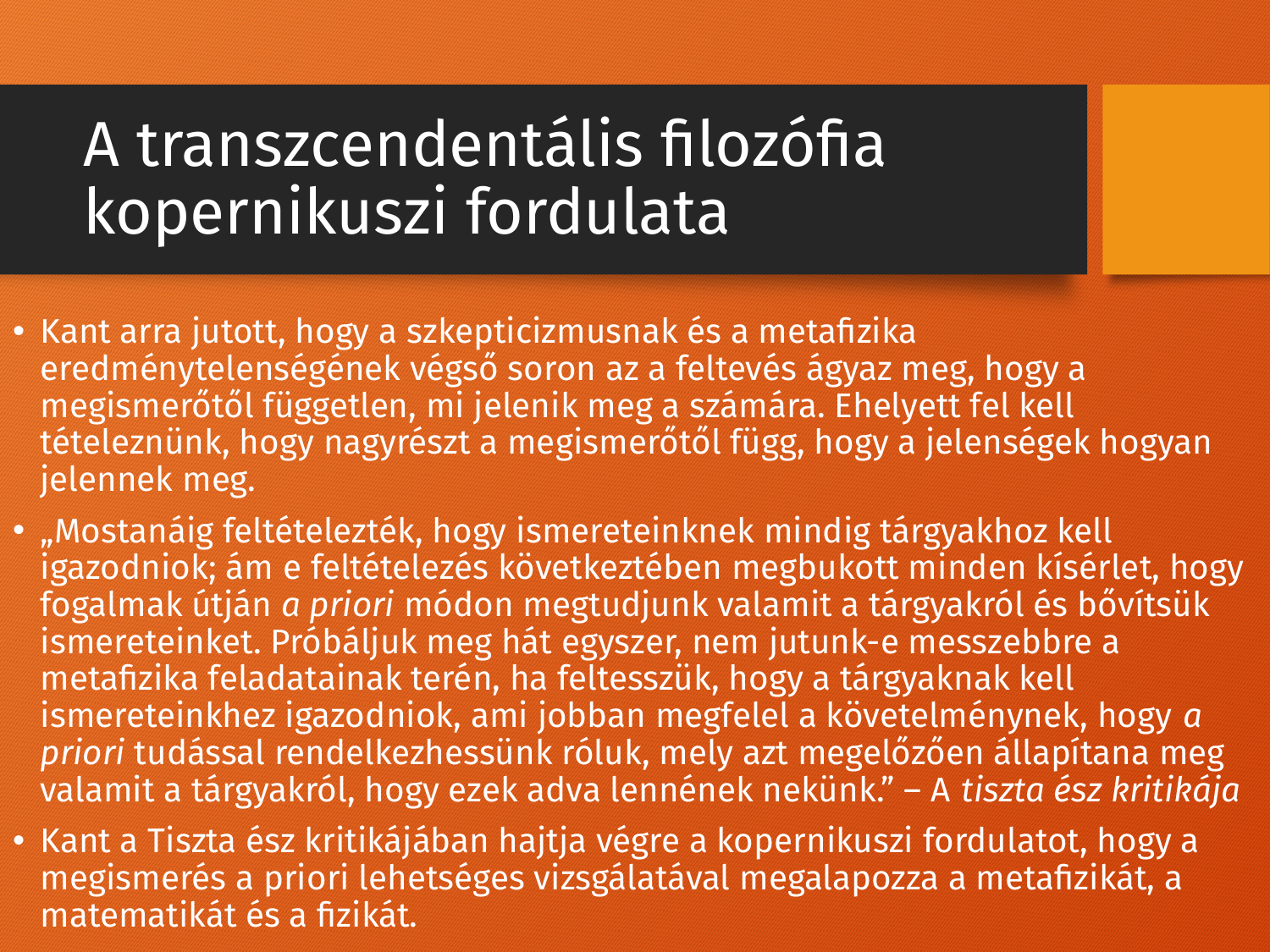

# A transzcendentális filozófia kopernikuszi fordulata
Kant arra jutott, hogy a szkepticizmusnak és a metafizika eredménytelenségének végső soron az a feltevés ágyaz meg, hogy a megismerőtől független, mi jelenik meg a számára. Ehelyett fel kell tételeznünk, hogy nagyrészt a megismerőtől függ, hogy a jelenségek hogyan jelennek meg.
„Mostanáig feltételezték, hogy ismereteinknek mindig tárgyakhoz kell igazodniok; ám e feltételezés következtében megbukott minden kísérlet, hogy fogalmak útján a priori módon megtudjunk valamit a tárgyakról és bővítsük ismereteinket. Próbáljuk meg hát egyszer, nem jutunk-e messzebbre a metafizika feladatainak terén, ha feltesszük, hogy a tárgyaknak kell ismereteinkhez igazodniok, ami jobban megfelel a követelménynek, hogy a priori tudással rendelkezhessünk róluk, mely azt megelőzően állapítana meg valamit a tárgyakról, hogy ezek adva lennének nekünk.” – A tiszta ész kritikája
Kant a Tiszta ész kritikájában hajtja végre a kopernikuszi fordulatot, hogy a megismerés a priori lehetséges vizsgálatával megalapozza a metafizikát, a matematikát és a fizikát.